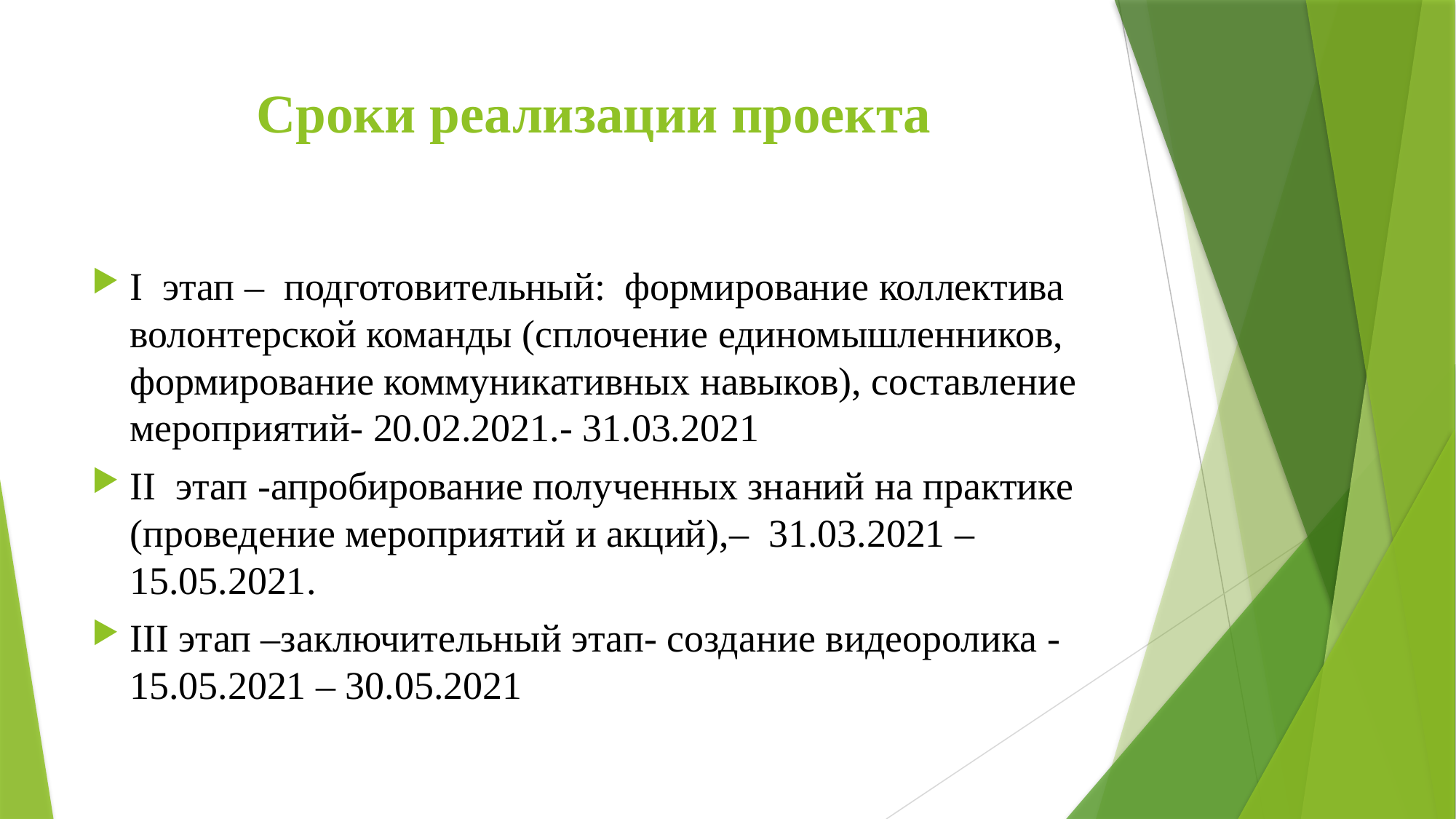

# Сроки реализации проекта
I  этап –  подготовительный:  формирование коллектива волонтерской команды (сплочение единомышленников, формирование коммуникативных навыков), составление мероприятий- 20.02.2021.- 31.03.2021
II  этап -апробирование полученных знаний на практике (проведение мероприятий и акций),–  31.03.2021 – 15.05.2021.
III этап –заключительный этап- создание видеоролика -15.05.2021 – 30.05.2021